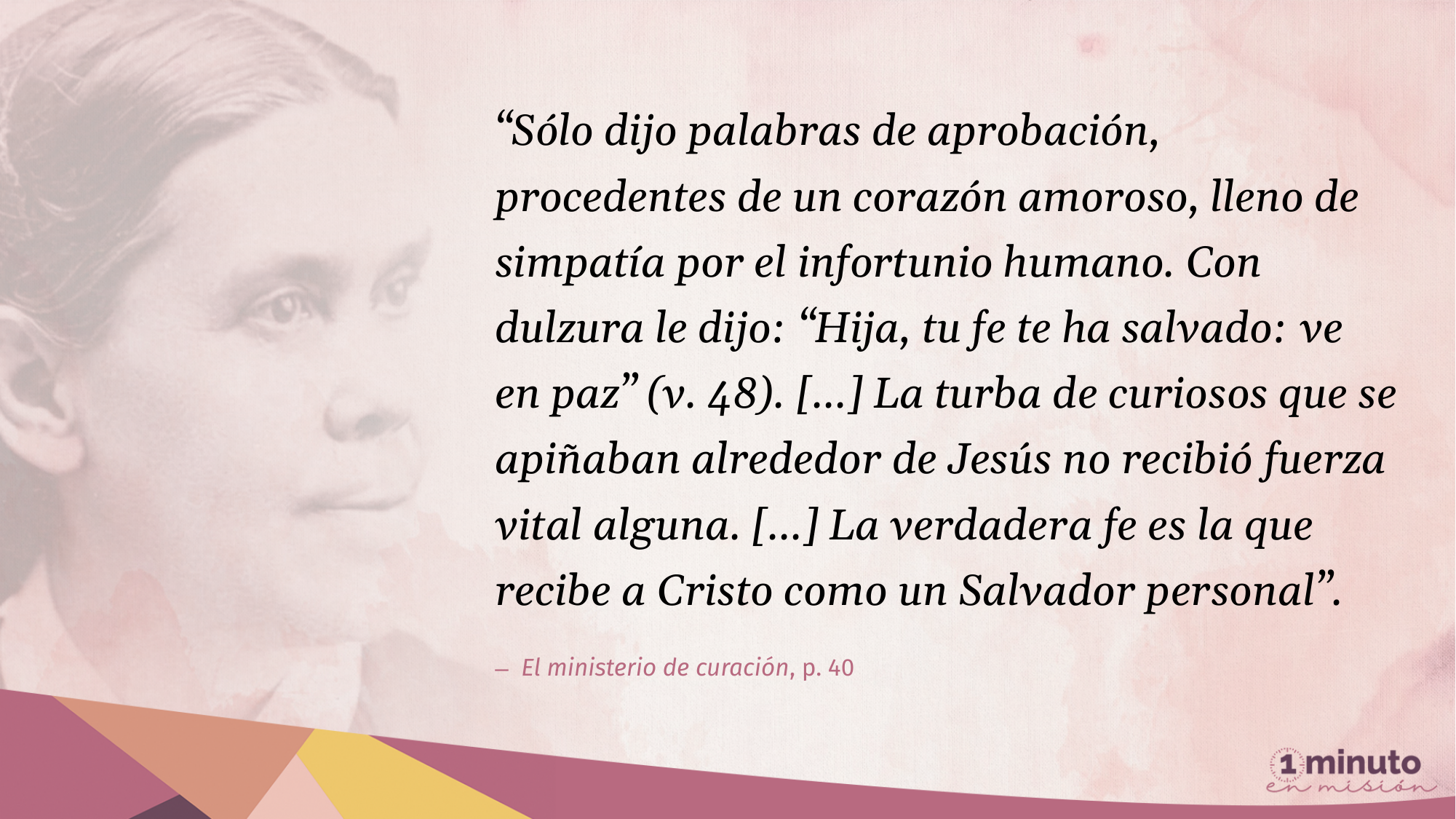

“Sólo dijo palabras de aprobación, procedentes de un corazón amoroso, lleno de simpatía por el infortunio humano. Con dulzura le dijo: “Hija, tu fe te ha salvado: ve en paz” (v. 48). [...] La turba de curiosos que se apiñaban alrededor de Jesús no recibió fuerza vital alguna. [...] La verdadera fe es la que recibe a Cristo como un Salvador personal”.
El ministerio de curación, p. 40